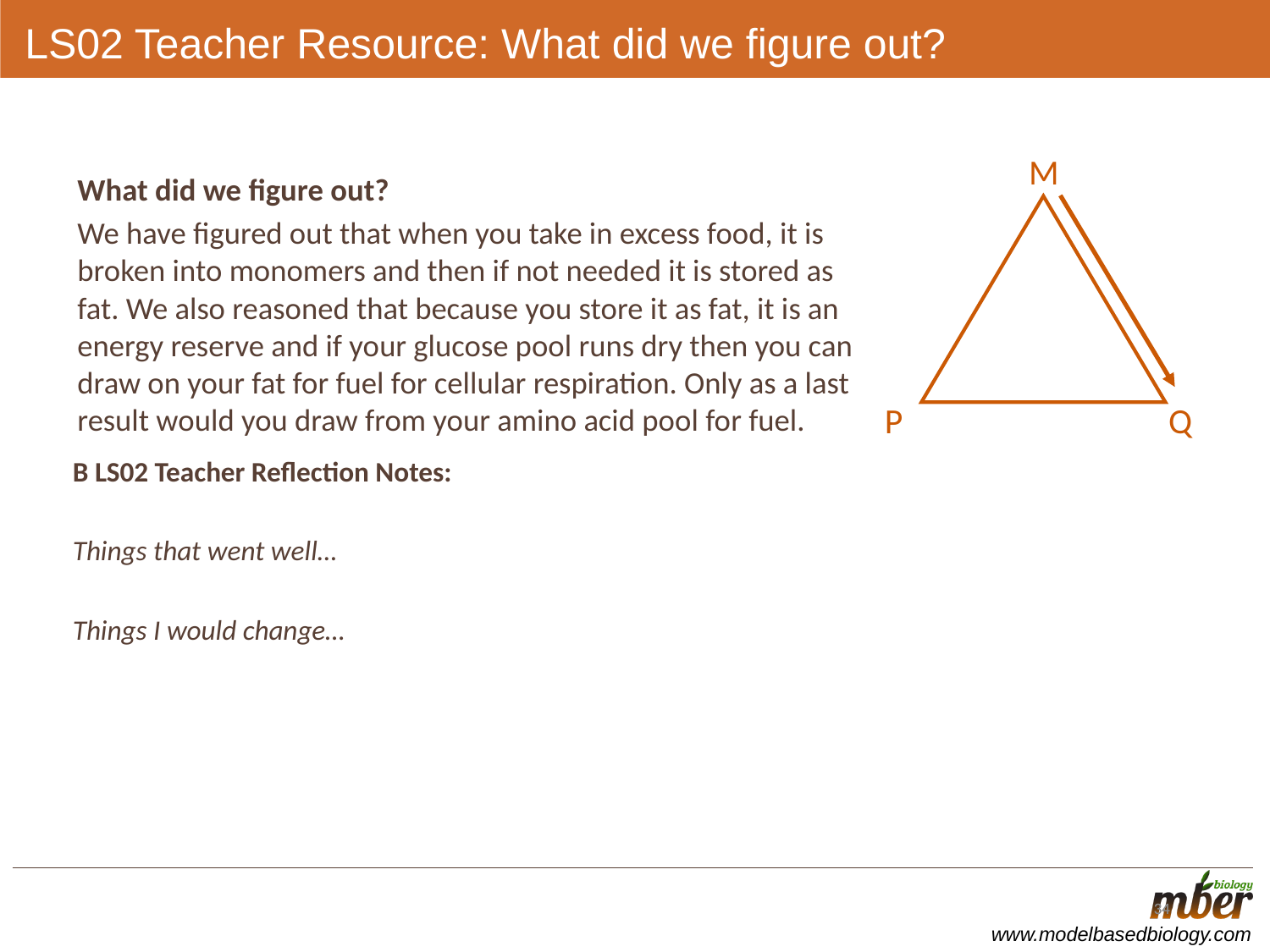

# LS02 Teacher Resource: What did we figure out?
M

Q
P
What did we figure out?
We have figured out that when you take in excess food, it is broken into monomers and then if not needed it is stored as fat. We also reasoned that because you store it as fat, it is an energy reserve and if your glucose pool runs dry then you can draw on your fat for fuel for cellular respiration. Only as a last result would you draw from your amino acid pool for fuel.
B LS02 Teacher Reflection Notes:

Things that went well…

Things I would change…

34
34